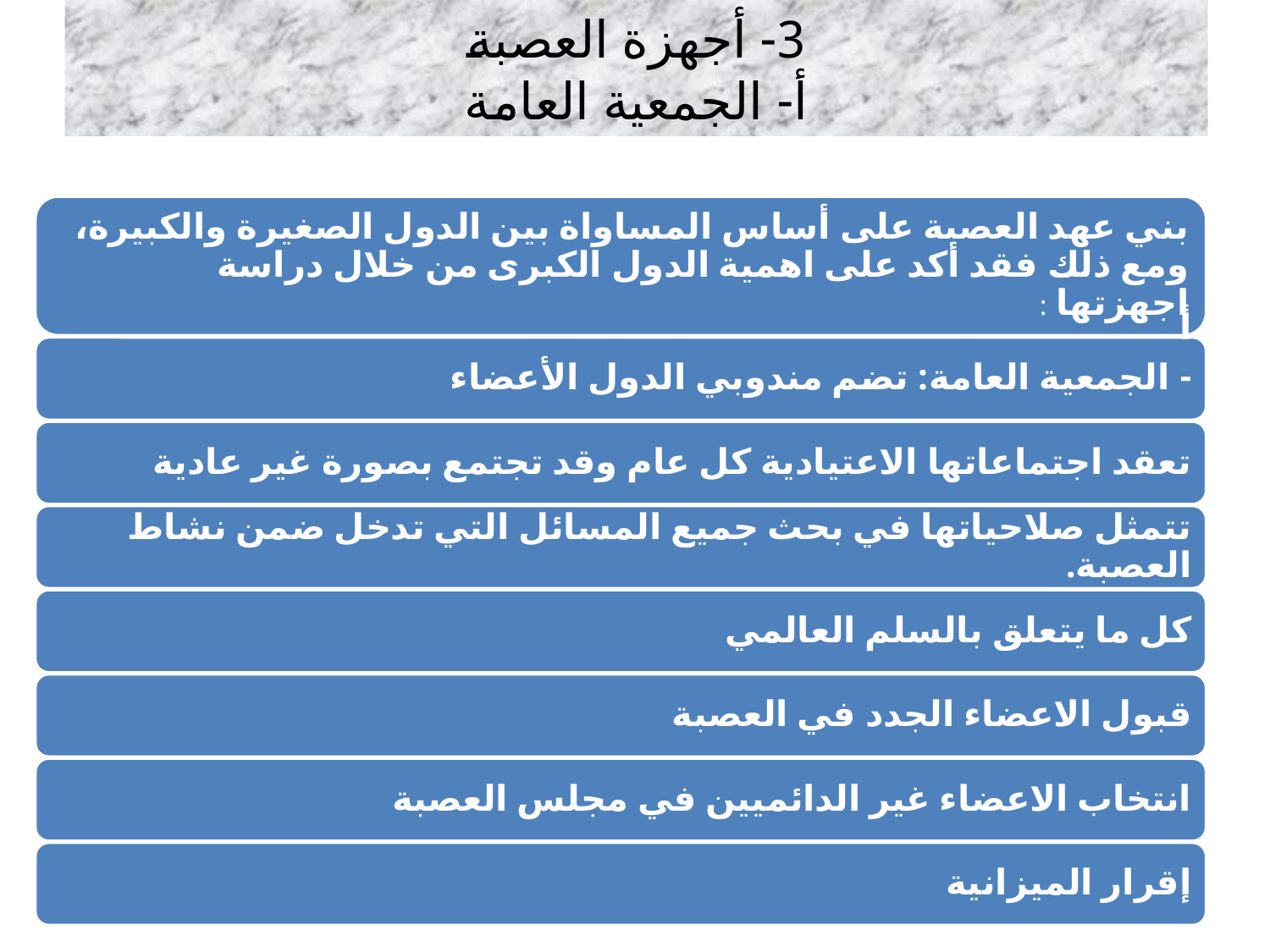

# 3- أجهزة العصبة أ- الجمعية العامة
بني عهد العصبة على أساس المساواة بين الدول الصغيرة والكبيرة، ومع ذلك فقد أكد على اهمية الدول الكبرى من خلال دراسة اجهزتها :
أ
- الجمعية العامة: تضم مندوبي الدول الأعضاء

تعقد اجتماعاتها الاعتيادية كل عام وقد تجتمع بصورة غير عادية
تتمثل صلاحياتها في بحث جميع المسائل التي تدخل ضمن نشاط العصبة.
كل ما يتعلق بالسلم العالمي
قبول الاعضاء الجدد في العصبة
انتخاب الاعضاء غير الدائميين في مجلس العصبة
إقرار الميزانية